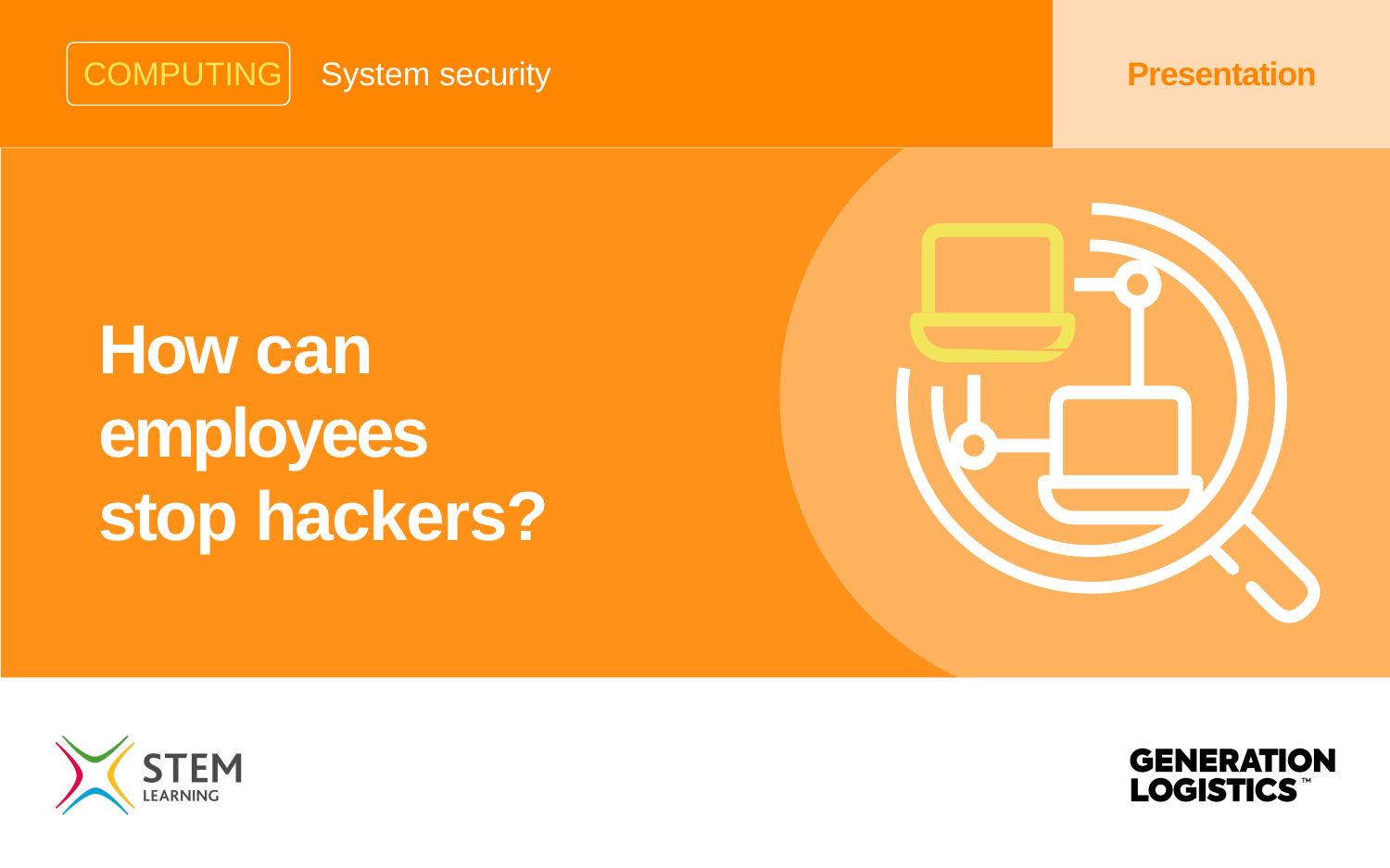

COMPUTING
System security
Presentation
How can employees stop hackers?